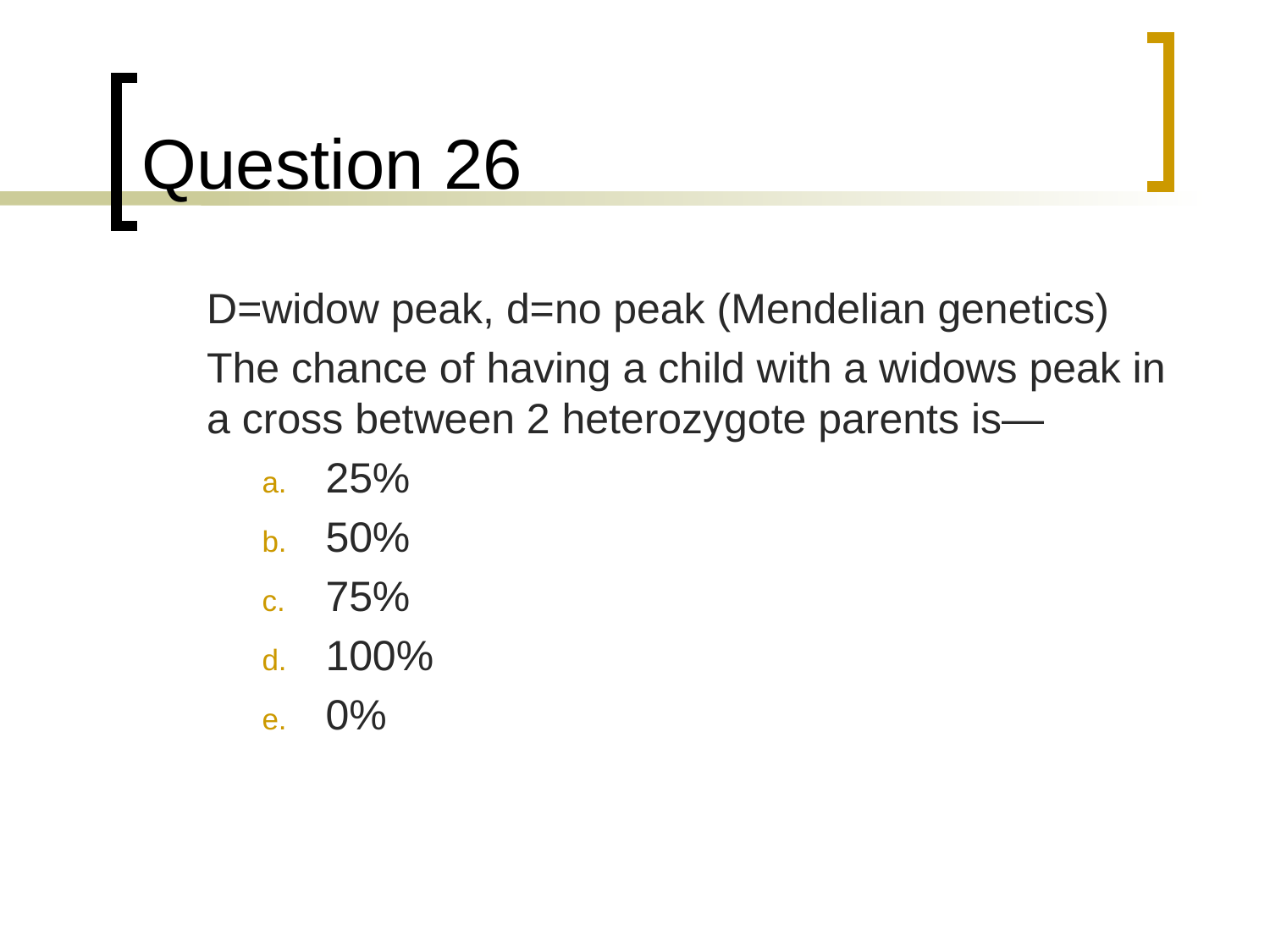

# Question 26
	D=widow peak, d=no peak (Mendelian genetics)
	The chance of having a child with a widows peak in a cross between 2 heterozygote parents is—
25%
50%
75%
100%
0%